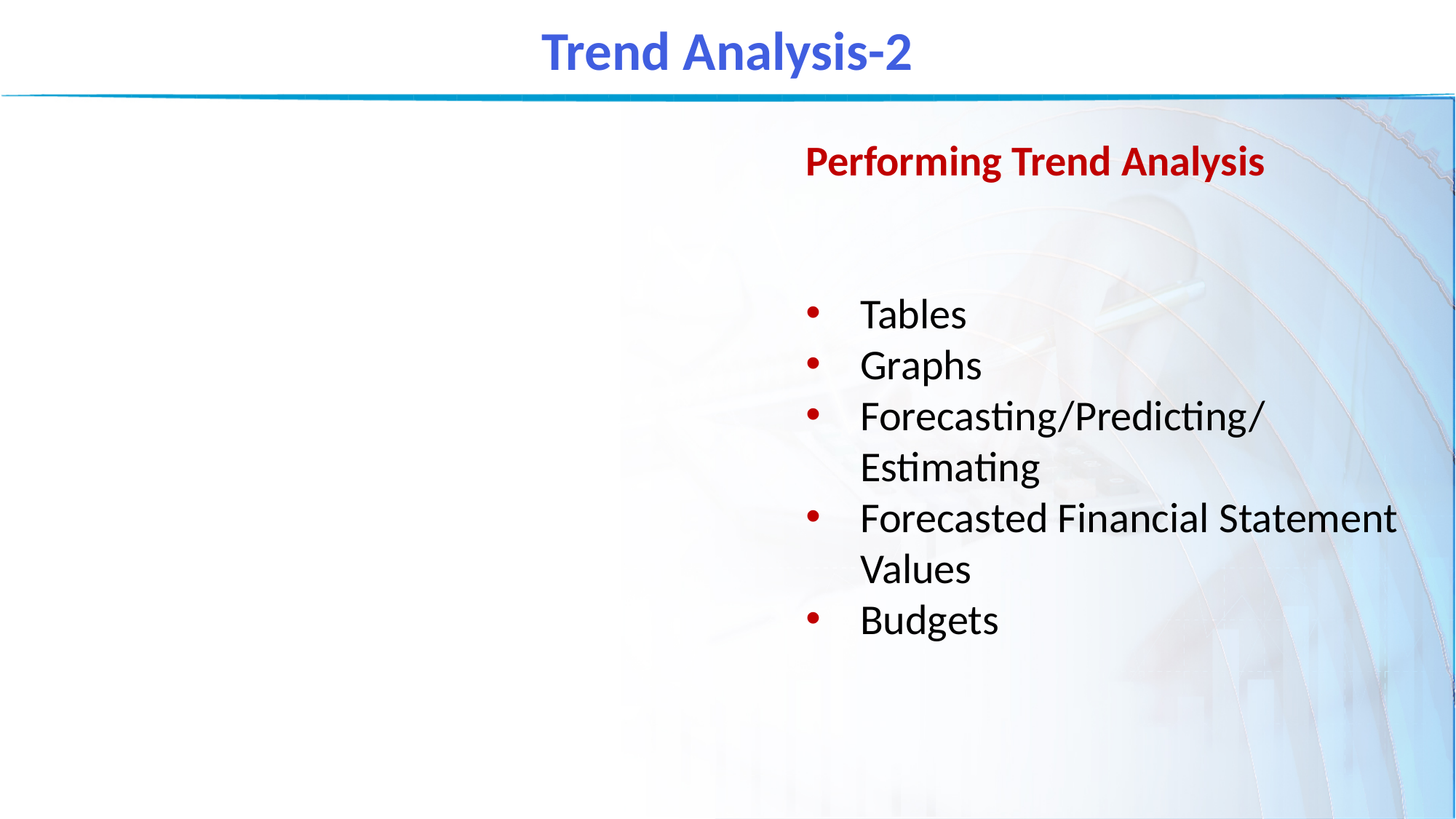

Trend Analysis-2
Performing Trend Analysis

Tables
Graphs
Forecasting/Predicting/ Estimating
Forecasted Financial Statement Values
Budgets